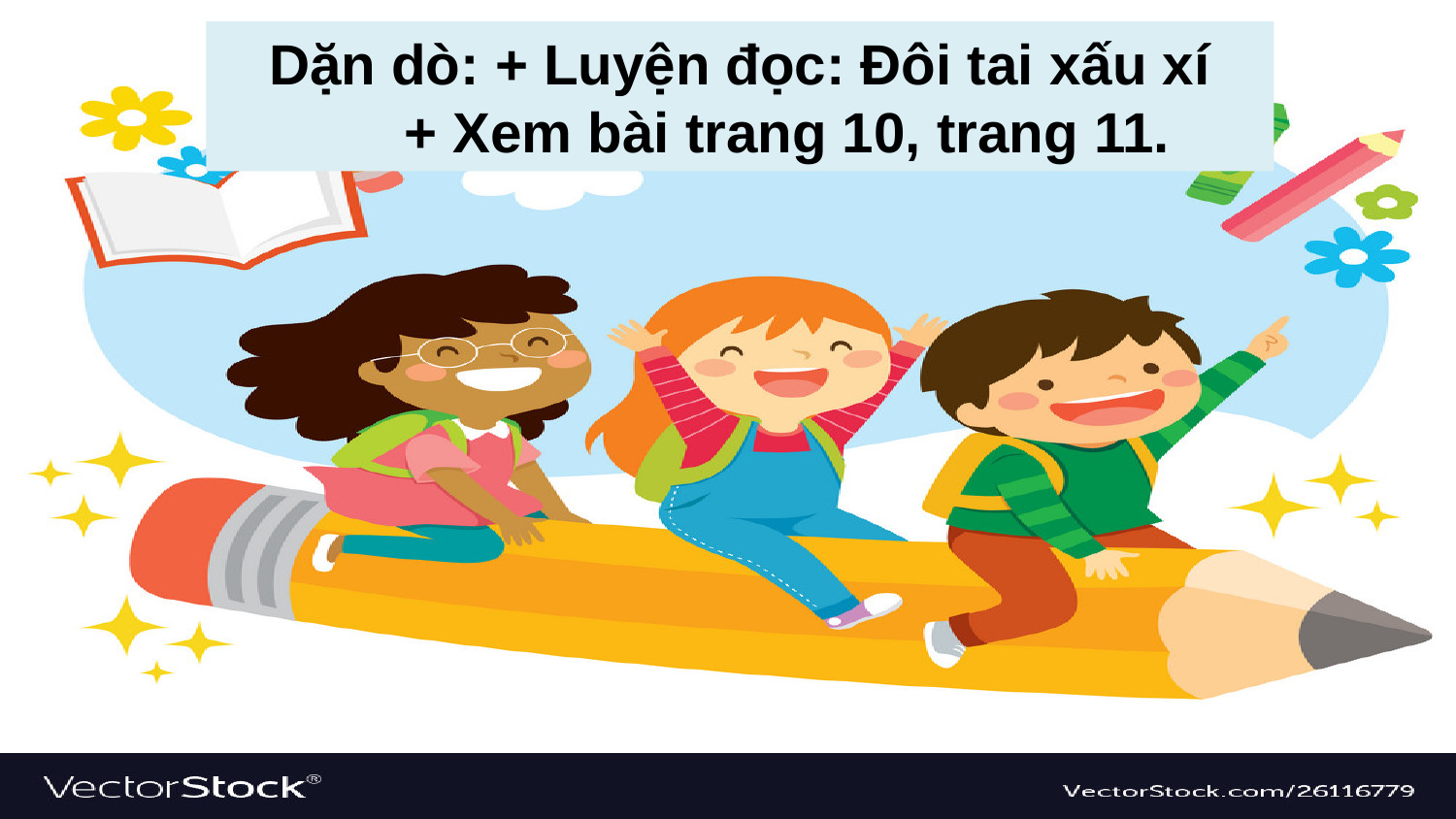

Dặn dò: + Luyện đọc: Đôi tai xấu xí
      + Xem bài trang 10, trang 11.